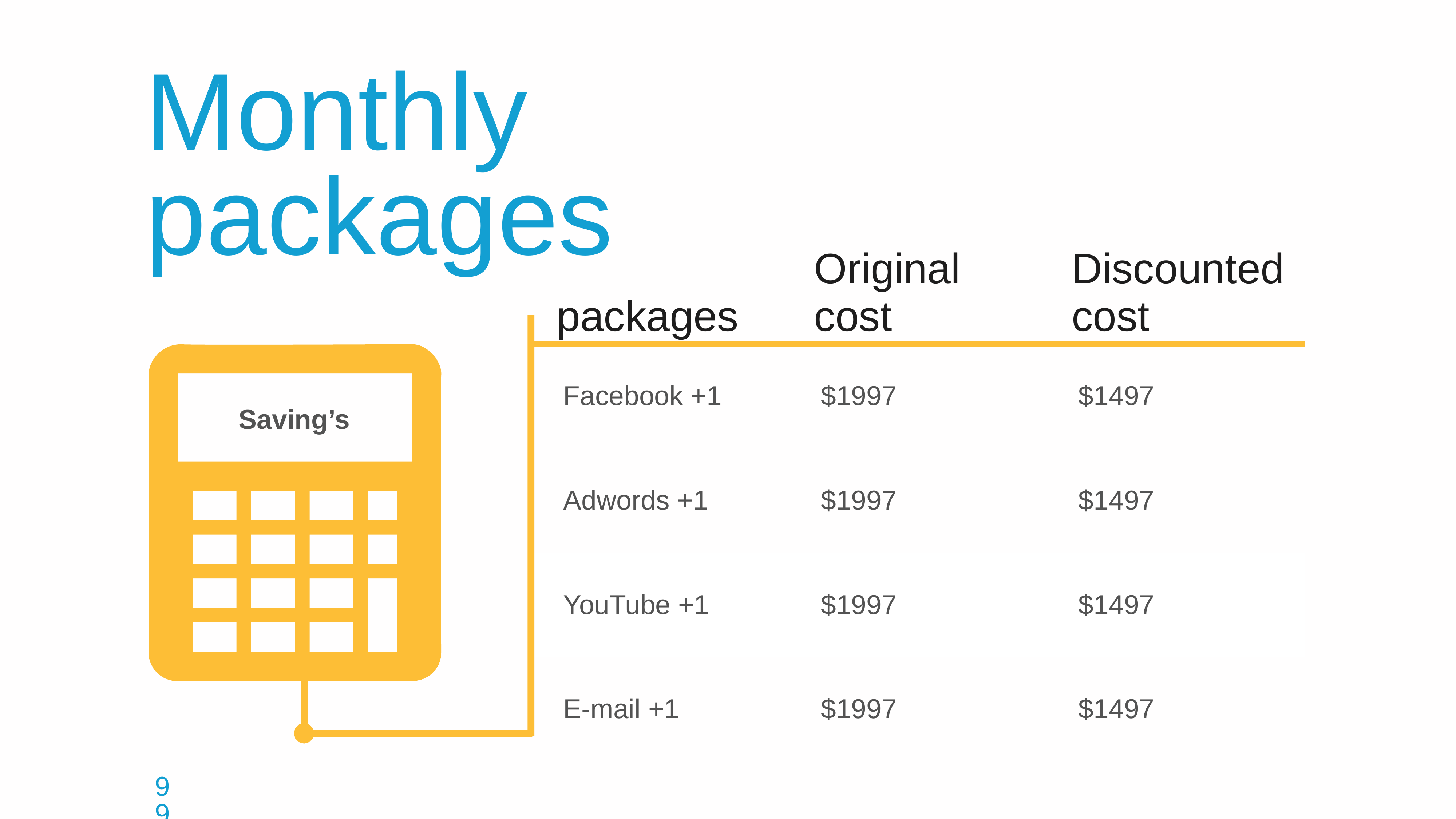

Monthly packages
| packages | Original cost | Discounted cost |
| --- | --- | --- |
| Facebook +1 | $1997 | $1497 |
| Adwords +1 | $1997 | $1497 |
| YouTube +1 | $1997 | $1497 |
| E-mail +1 | $1997 | $1497 |

| Saving’s |
| --- |

99